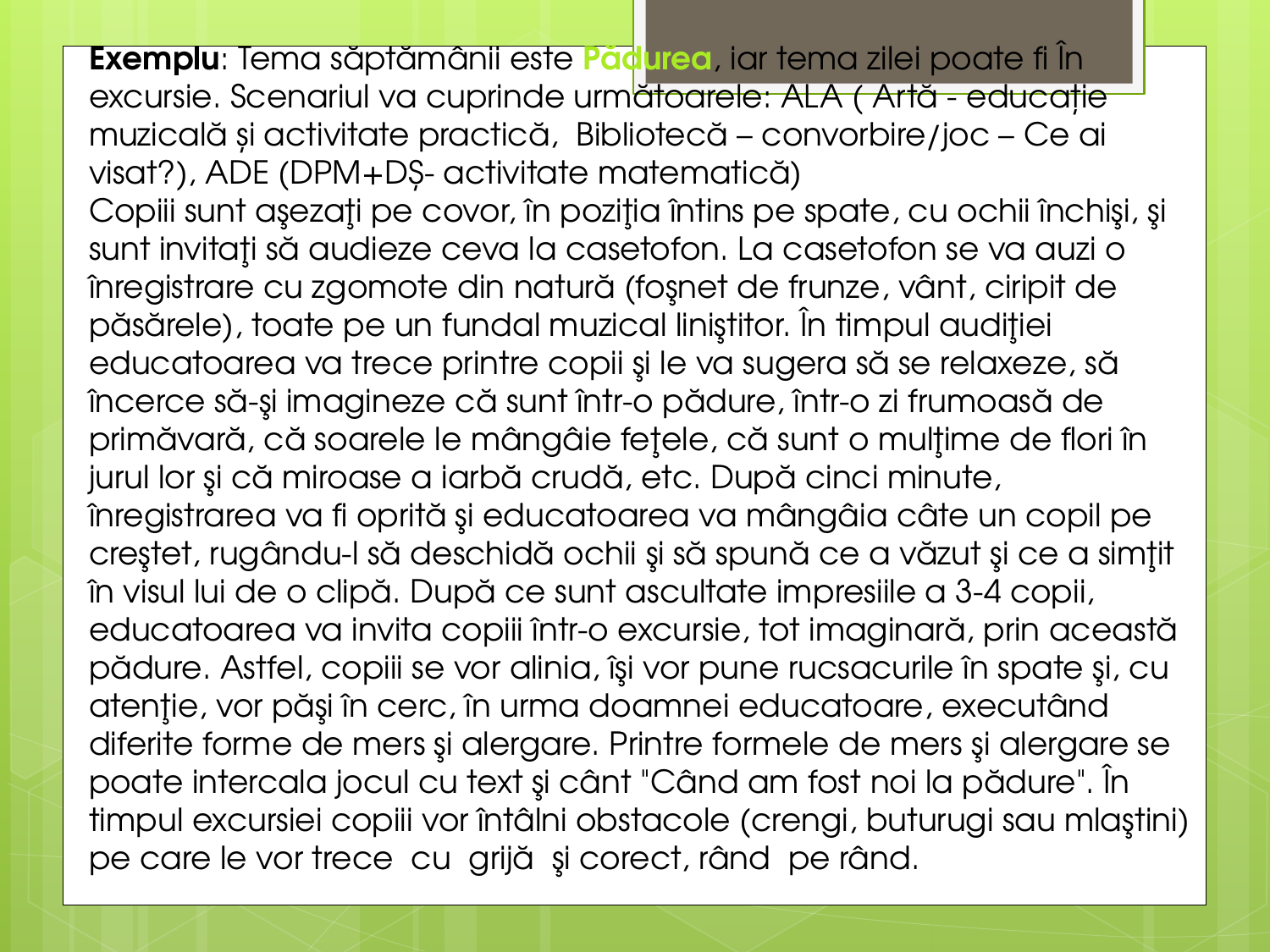

Exemplu: Tema săptămânii este Pădurea, iar tema zilei poate fi În excursie. Scenariul va cuprinde următoarele: ALA ( Artă - educație muzicală și activitate practică,  Bibliotecă – convorbire/joc – Ce ai visat?), ADE (DPM+DȘ- activitate matematică)
Copiii sunt aşezaţi pe covor, în poziţia întins pe spate, cu ochii închişi, şi sunt invitaţi să audieze ceva la casetofon. La casetofon se va auzi o înregistrare cu zgomote din natură (foşnet de frunze, vânt, ciripit de păsărele), toate pe un fundal muzical liniştitor. În timpul audiţiei educatoarea va trece printre copii şi le va sugera să se relaxeze, să încerce să-şi imagineze că sunt într-o pădure, într-o zi frumoasă de primăvară, că soarele le mângâie feţele, că sunt o mulţime de flori în jurul lor şi că miroase a iarbă crudă, etc. După cinci minute, înregistrarea va fi oprită şi educatoarea va mângâia câte un copil pe creştet, rugându-l să deschidă ochii şi să spună ce a văzut şi ce a simţit în visul lui de o clipă. După ce sunt ascultate impresiile a 3-4 copii, educatoarea va invita copiii într-o excursie, tot imaginară, prin această pădure. Astfel, copiii se vor alinia, îşi vor pune rucsacurile în spate şi, cu atenţie, vor păşi în cerc, în urma doamnei educatoare, executând diferite forme de mers şi alergare. Printre formele de mers şi alergare se poate intercala jocul cu text şi cânt "Când am fost noi la pădure". În timpul excursiei copiii vor întâlni obstacole (crengi, buturugi sau mlaştini) pe care le vor trece  cu  grijă  şi corect, rând  pe rând.